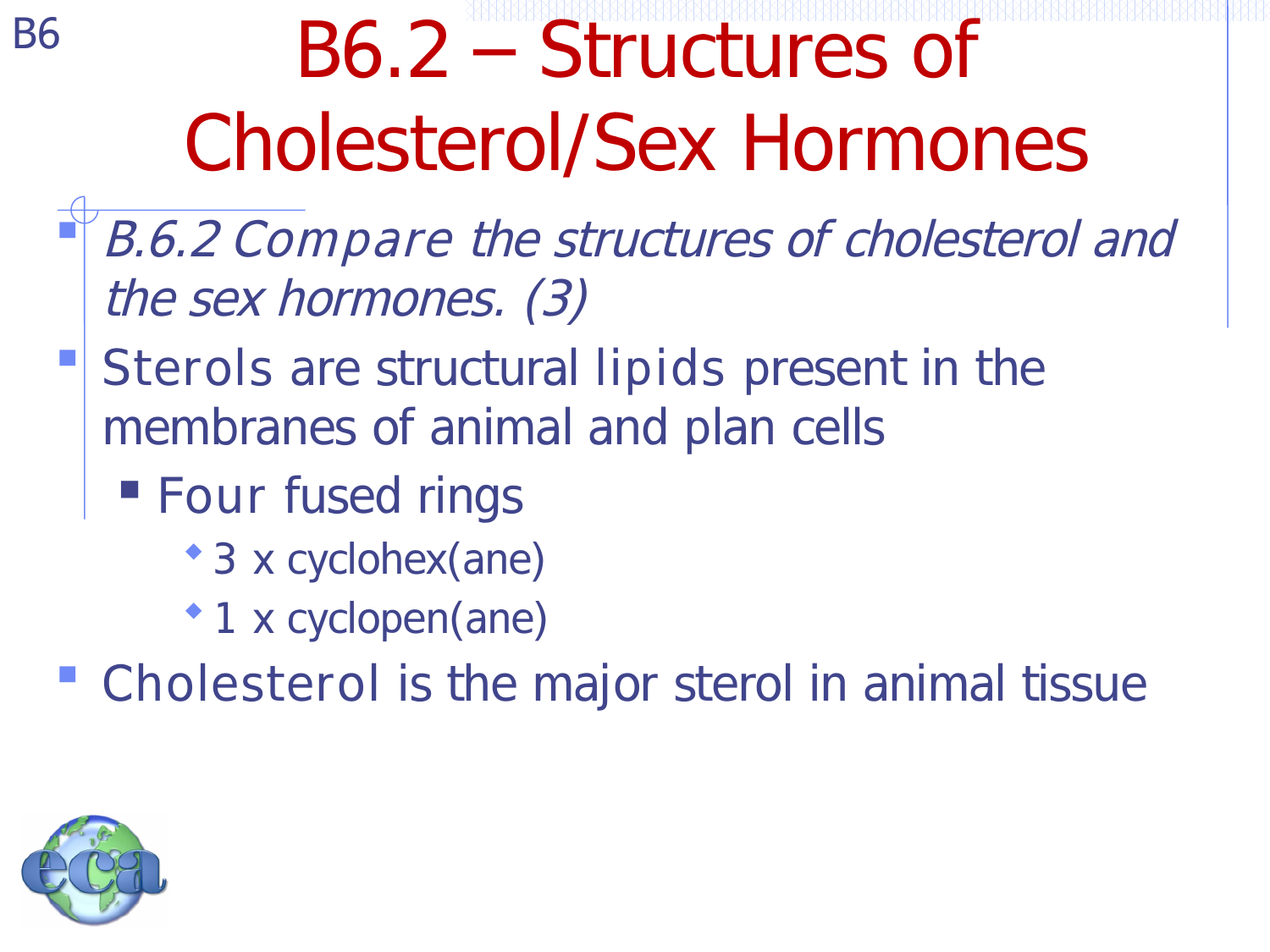

# B6.2 – Structures of Cholesterol/Sex Hormones
B.6.2 Compare the structures of cholesterol and the sex hormones. (3)
Sterols are structural lipids present in the membranes of animal and plan cells
Four fused rings
3 x cyclohex(ane)
1 x cyclopen(ane)
Cholesterol is the major sterol in animal tissue